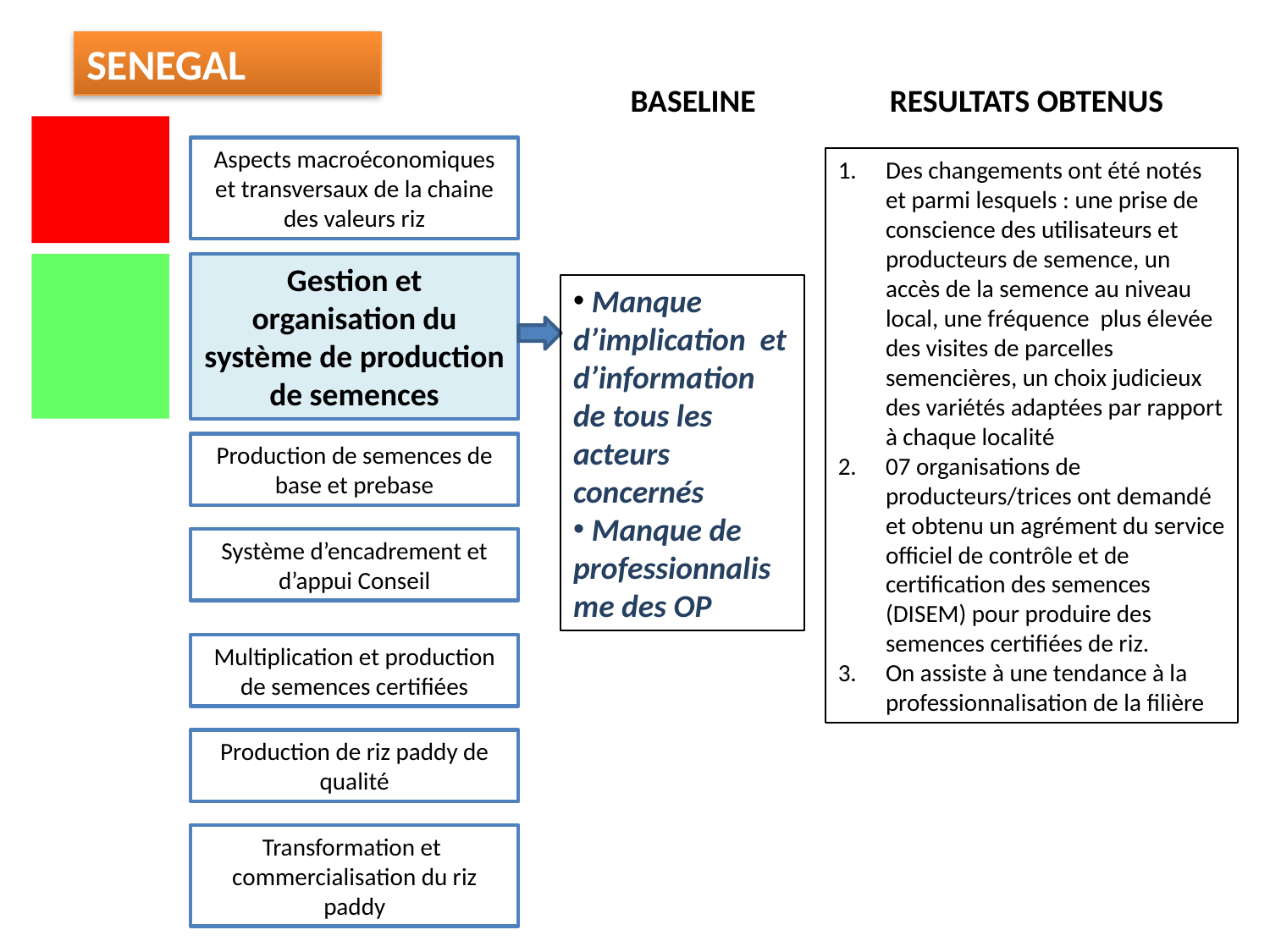

SENEGAL
BASELINE
RESULTATS OBTENUS

Aspects macroéconomiques et transversaux de la chaine des valeurs riz
Des changements ont été notés et parmi lesquels : une prise de conscience des utilisateurs et producteurs de semence, un accès de la semence au niveau local, une fréquence  plus élevée des visites de parcelles semencières, un choix judicieux des variétés adaptées par rapport à chaque localité
07 organisations de producteurs/trices ont demandé et obtenu un agrément du service officiel de contrôle et de certification des semences (DISEM) pour produire des semences certifiées de riz.
On assiste à une tendance à la professionnalisation de la filière

Gestion et organisation du système de production de semences
 Manque d’implication  et d’information de tous les acteurs concernés
 Manque de professionnalisme des OP

Production de semences de base et prebase
Système d’encadrement et d’appui Conseil
Multiplication et production de semences certifiées
Production de riz paddy de qualité
Transformation et  commercialisation du riz paddy